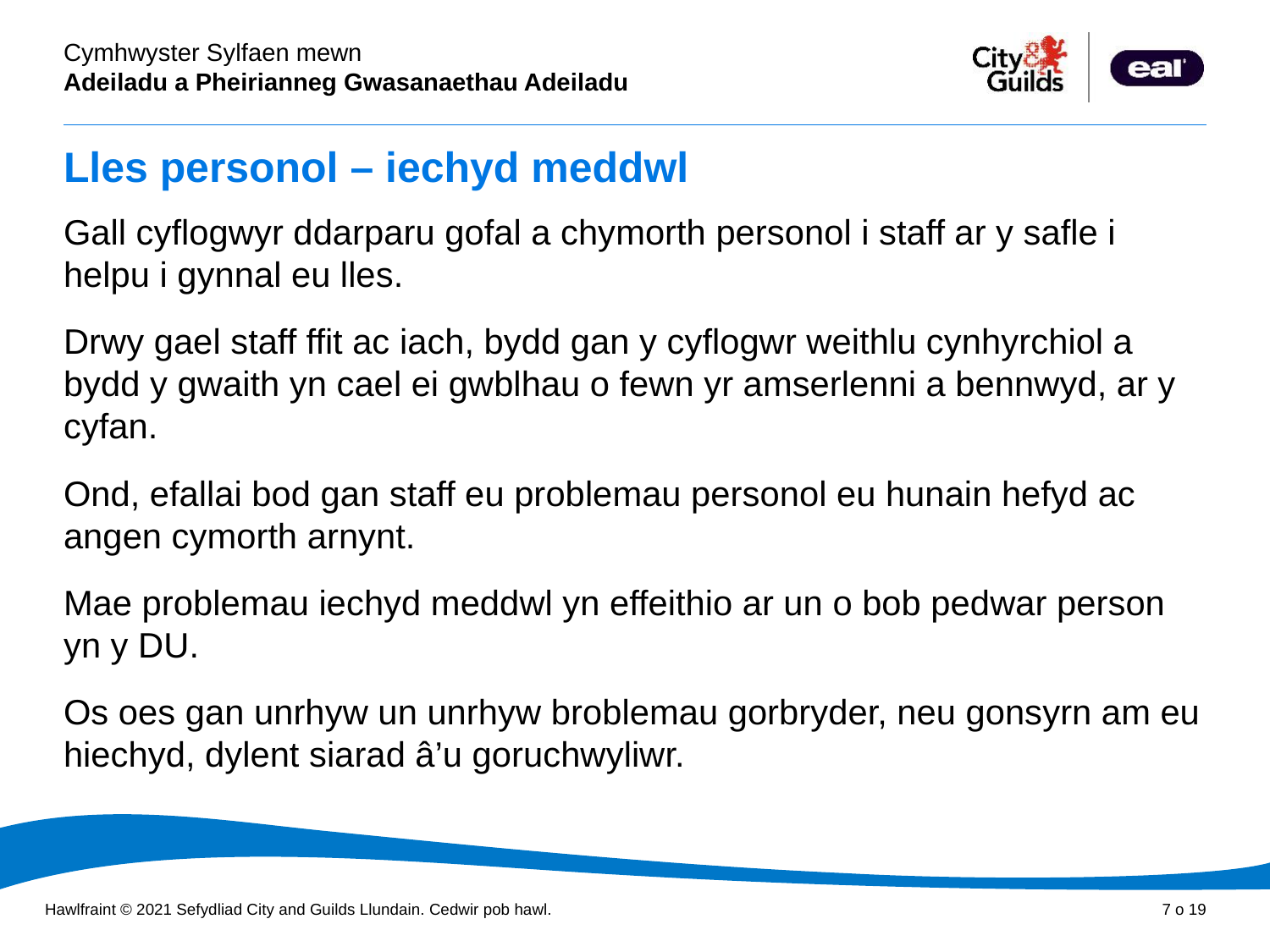

# Lles personol – iechyd meddwl
Gall cyflogwyr ddarparu gofal a chymorth personol i staff ar y safle i helpu i gynnal eu lles.
Drwy gael staff ffit ac iach, bydd gan y cyflogwr weithlu cynhyrchiol a bydd y gwaith yn cael ei gwblhau o fewn yr amserlenni a bennwyd, ar y cyfan.
Ond, efallai bod gan staff eu problemau personol eu hunain hefyd ac angen cymorth arnynt.
Mae problemau iechyd meddwl yn effeithio ar un o bob pedwar person yn y DU.
Os oes gan unrhyw un unrhyw broblemau gorbryder, neu gonsyrn am eu hiechyd, dylent siarad â’u goruchwyliwr.